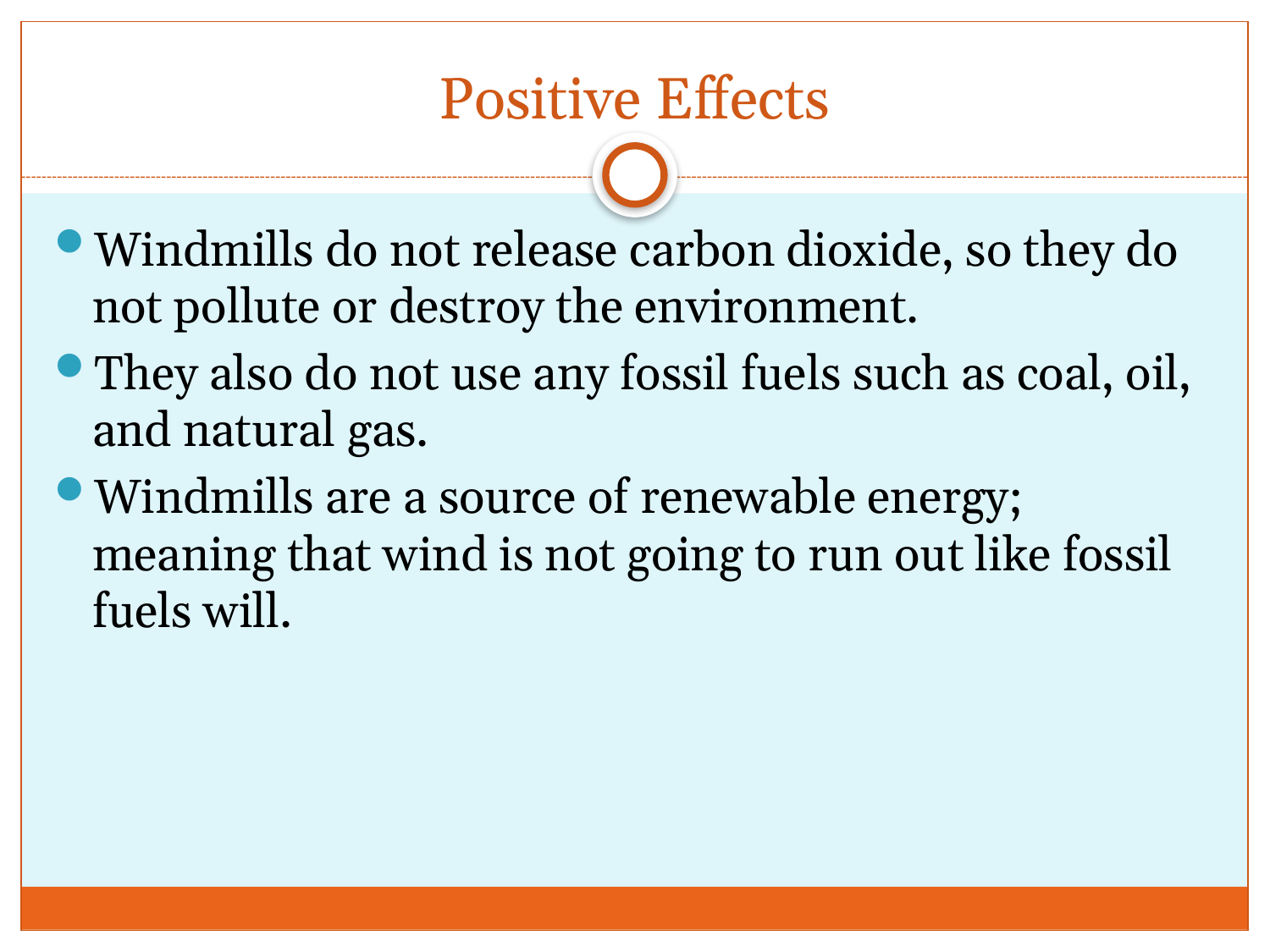

# Positive Effects
Windmills do not release carbon dioxide, so they do not pollute or destroy the environment.
They also do not use any fossil fuels such as coal, oil, and natural gas.
Windmills are a source of renewable energy; meaning that wind is not going to run out like fossil fuels will.